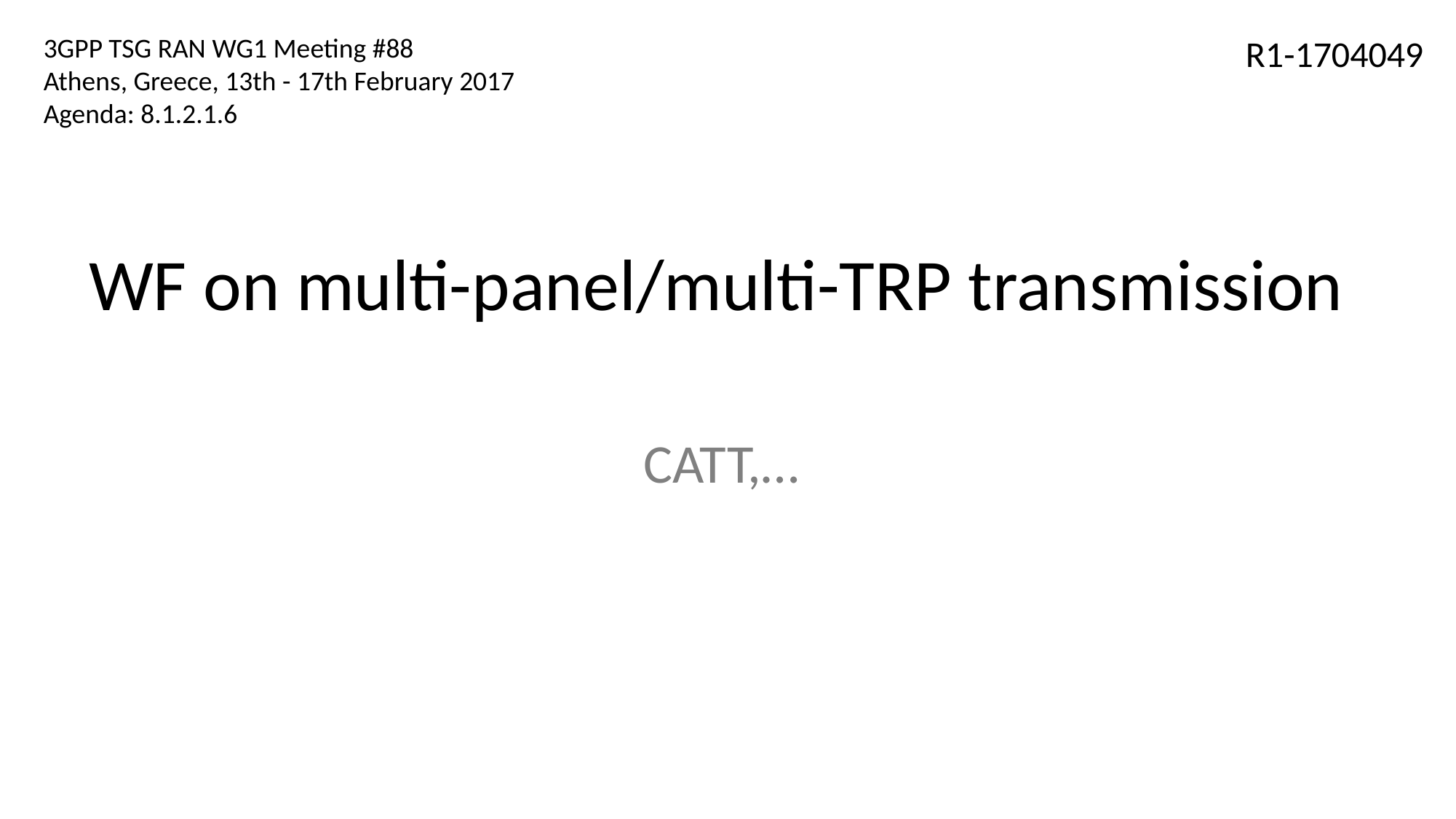

3GPP TSG RAN WG1 Meeting #88
Athens, Greece, 13th - 17th February 2017
Agenda: 8.1.2.1.6
R1-1704049
# WF on multi-panel/multi-TRP transmission
CATT,…